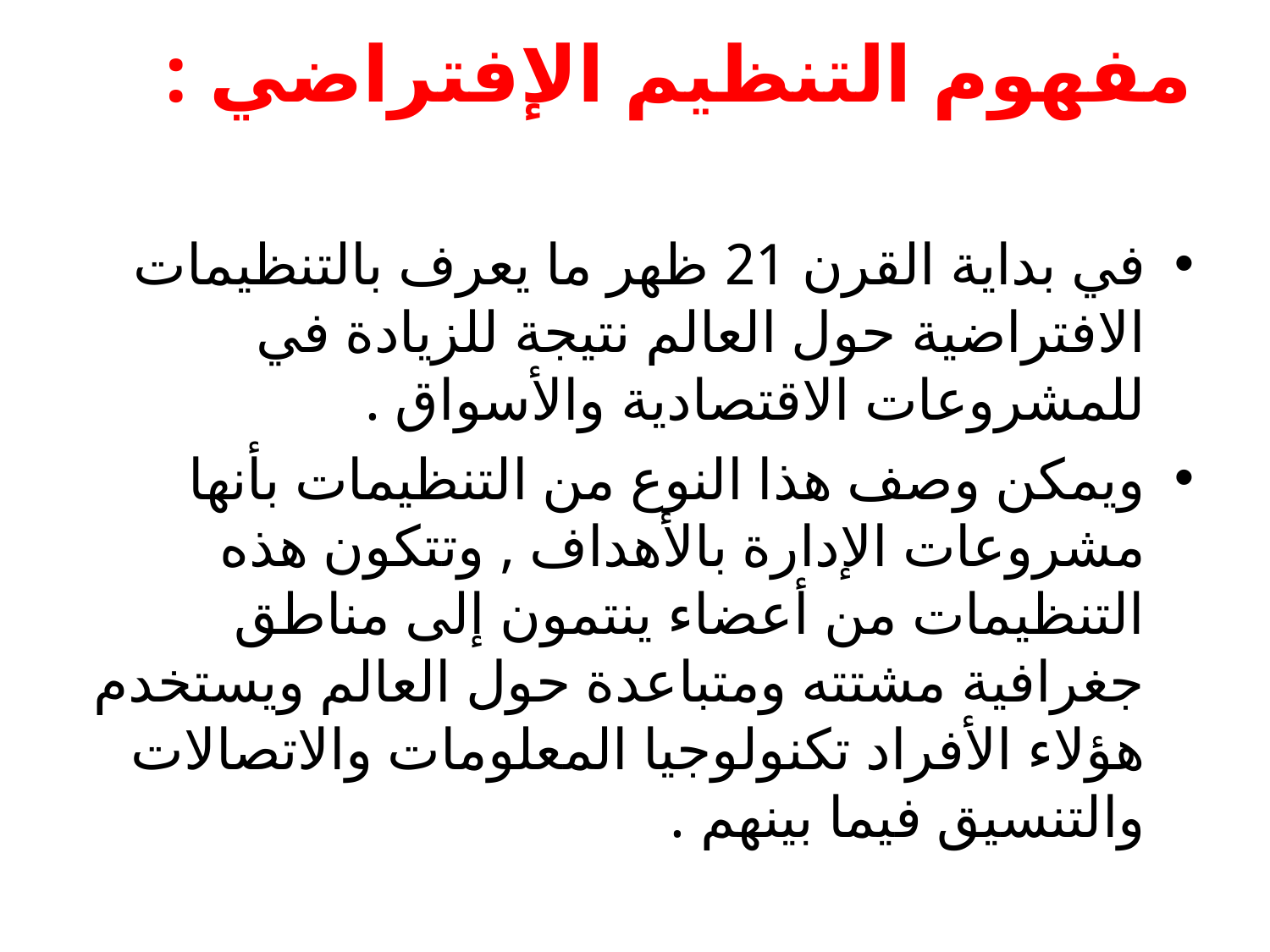

# مفهوم التنظيم الإفتراضي :
في بداية القرن 21 ظهر ما يعرف بالتنظيمات الافتراضية حول العالم نتيجة للزيادة في للمشروعات الاقتصادية والأسواق .
ويمكن وصف هذا النوع من التنظيمات بأنها مشروعات الإدارة بالأهداف , وتتكون هذه التنظيمات من أعضاء ينتمون إلى مناطق جغرافية مشتته ومتباعدة حول العالم ويستخدم هؤلاء الأفراد تكنولوجيا المعلومات والاتصالات والتنسيق فيما بينهم .